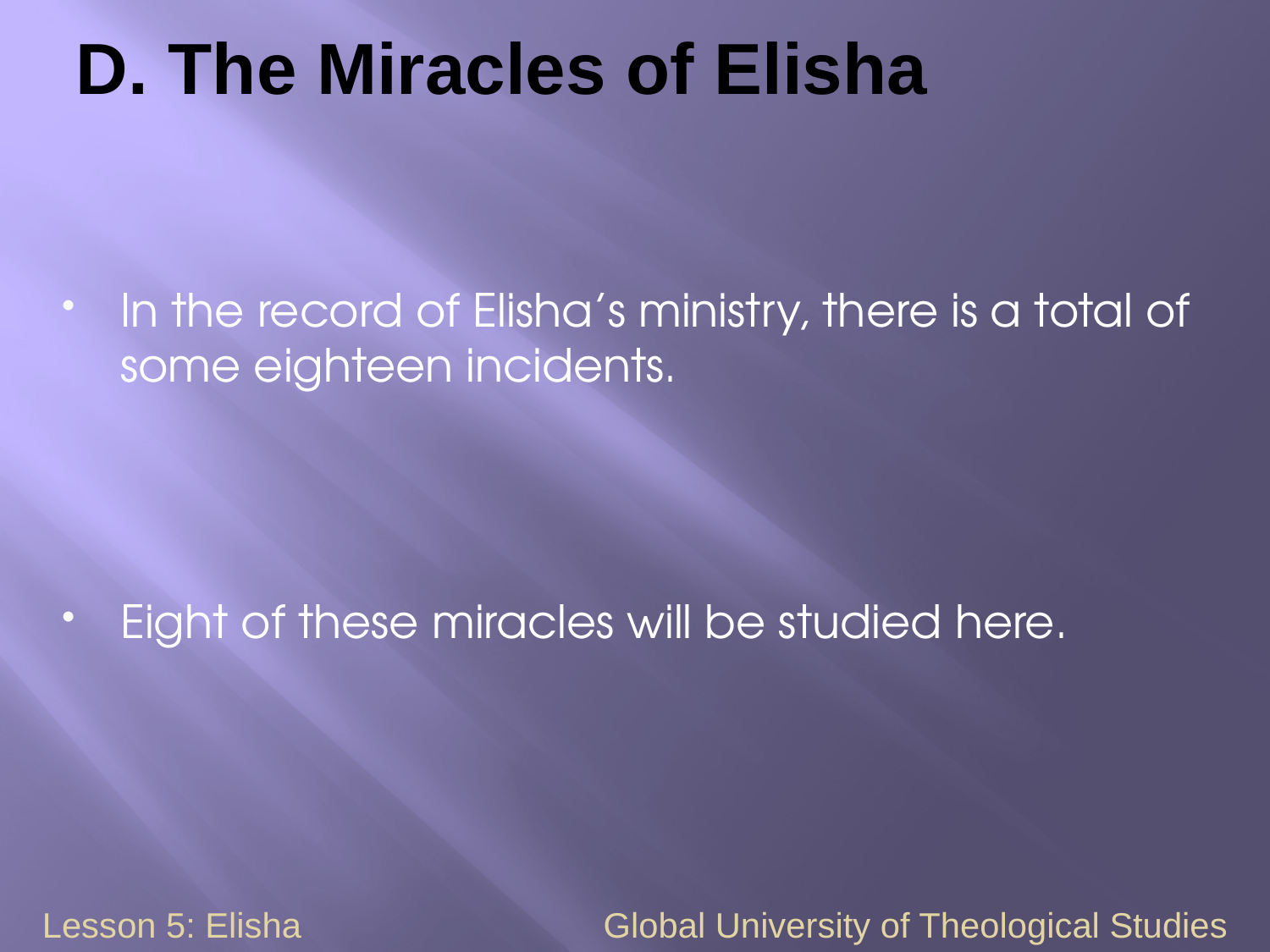

# D. The Miracles of Elisha
In the record of Elisha’s ministry, there is a total of some eighteen incidents.

Eight of these miracles will be studied here.
Lesson 5: Elisha                               Global University of Theological Studies